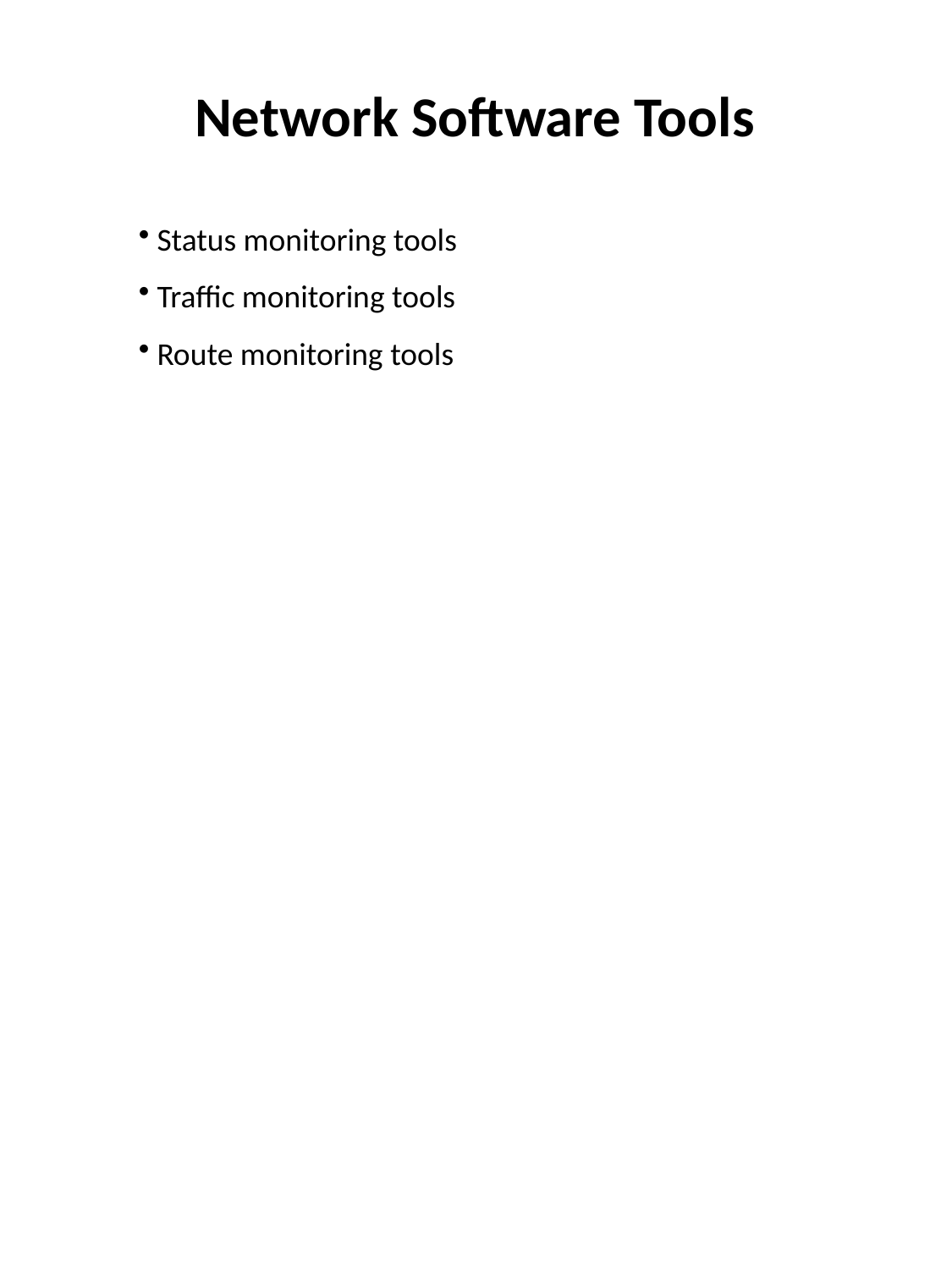

Network Software Tools
 Status monitoring tools
 Traffic monitoring tools
 Route monitoring tools